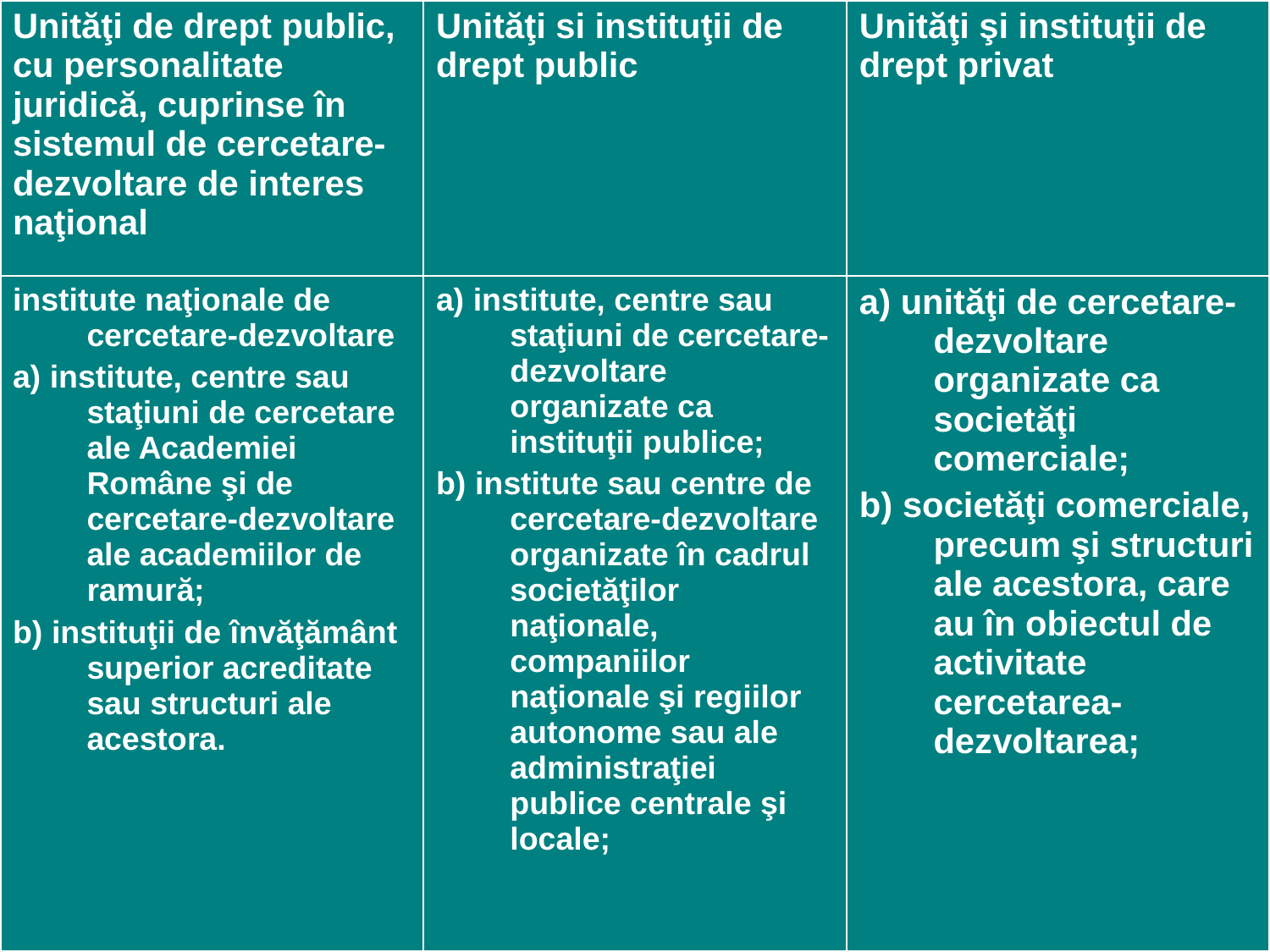

| Unităţi de drept public, cu personalitate juridică, cuprinse în sistemul de cercetare-dezvoltare de interes naţional | Unităţi si instituţii de drept public | Unităţi şi instituţii de drept privat |
| --- | --- | --- |
| institute naţionale de cercetare-dezvoltare a) institute, centre sau staţiuni de cercetare ale Academiei Române şi de cercetare-dezvoltare ale academiilor de ramură; b) instituţii de învăţământ superior acreditate sau structuri ale acestora. | a) institute, centre sau staţiuni de cercetare-dezvoltare organizate ca instituţii publice; b) institute sau centre de cercetare-dezvoltare organizate în cadrul societăţilor naţionale, companiilor naţionale şi regiilor autonome sau ale administraţiei publice centrale şi locale; | a) unităţi de cercetare-dezvoltare organizate ca societăţi comerciale; b) societăţi comerciale, precum şi structuri ale acestora, care au în obiectul de activitate cercetarea-dezvoltarea; |